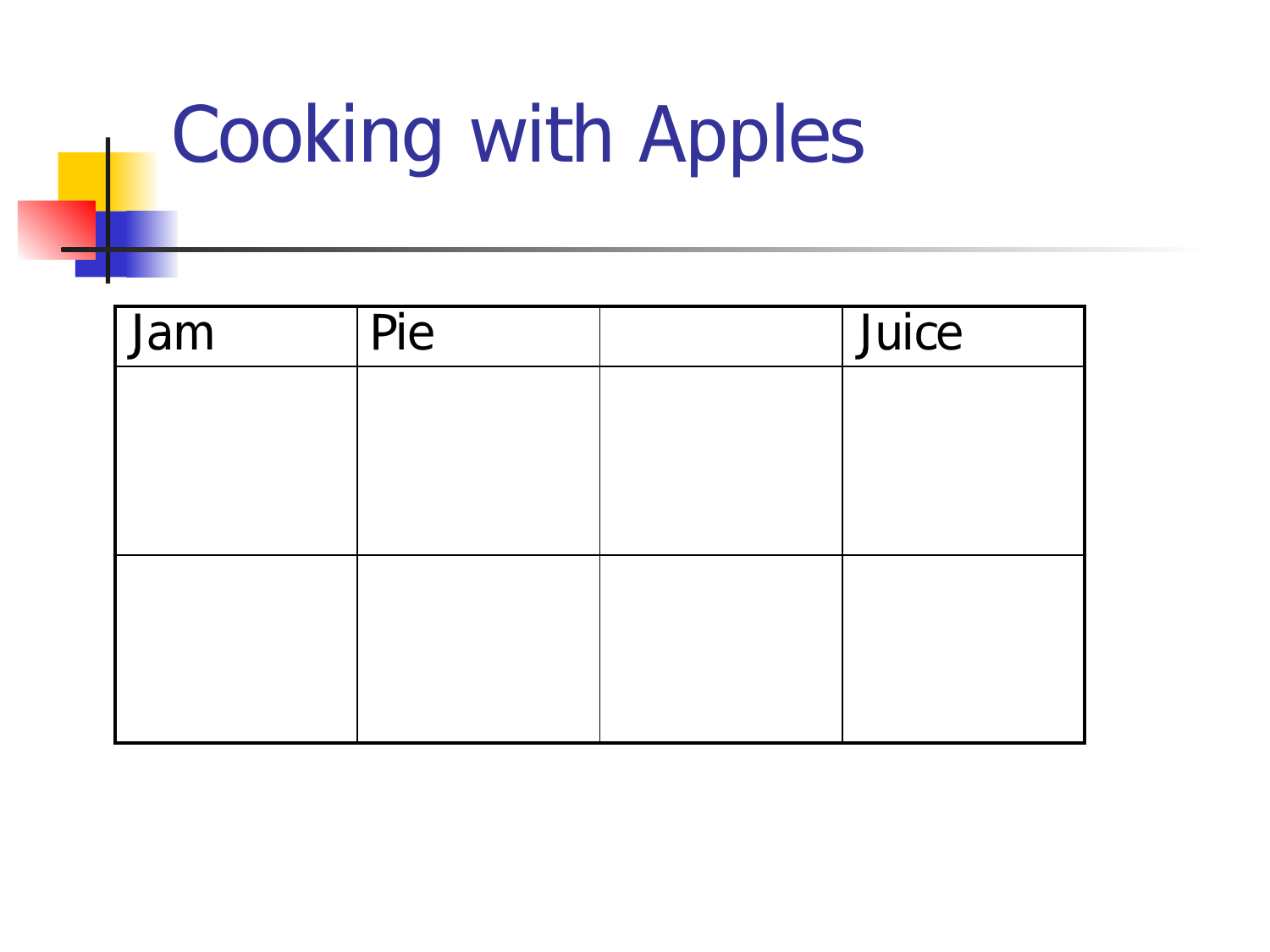

Cooking with Apples
| Jam | Pie |  | Juice |
| --- | --- | --- | --- |
|  |  |  |  |
|  |  |  |  |